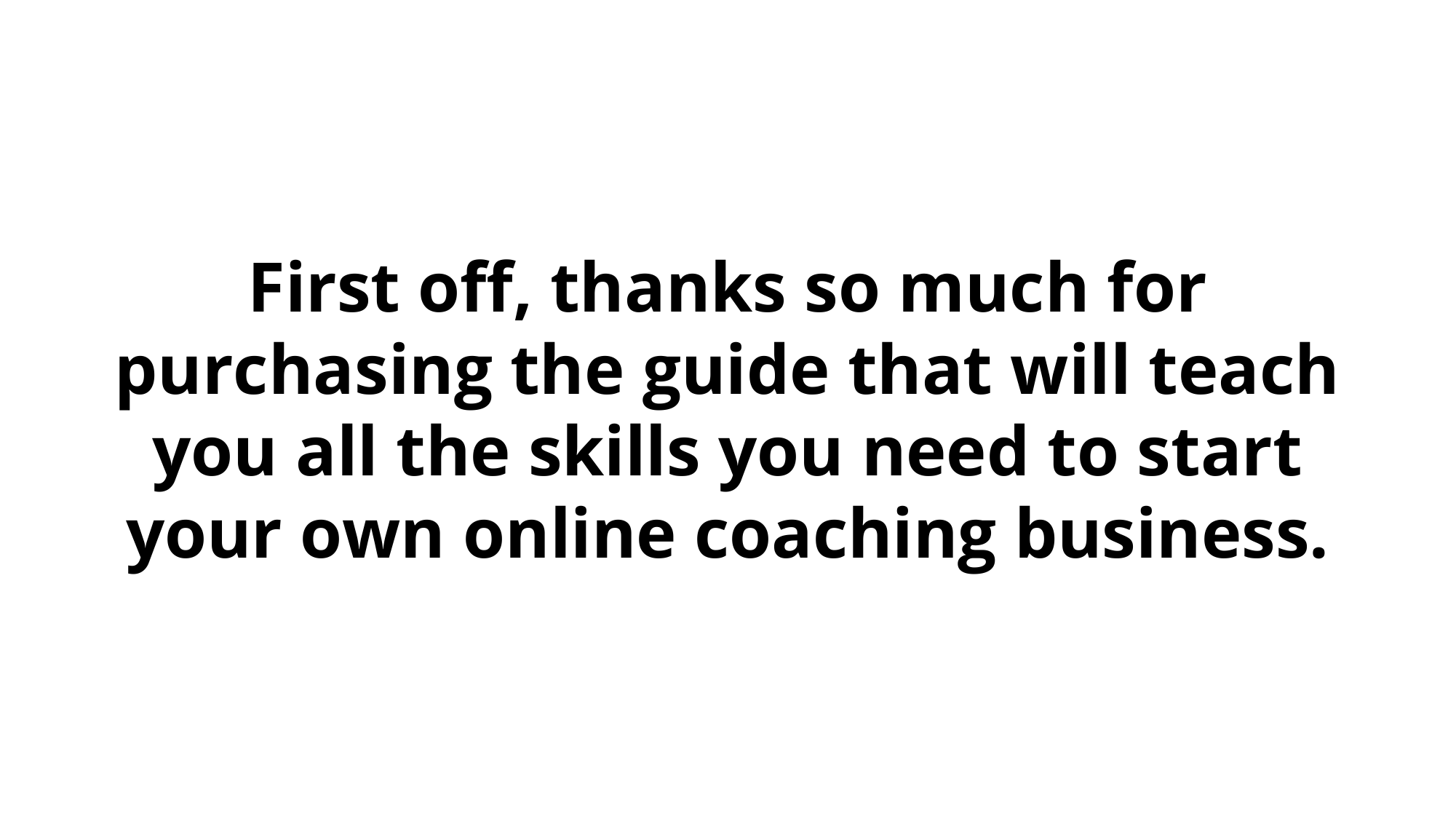

First off, thanks so much for purchasing the guide that will teach you all the skills you need to start your own online coaching business.